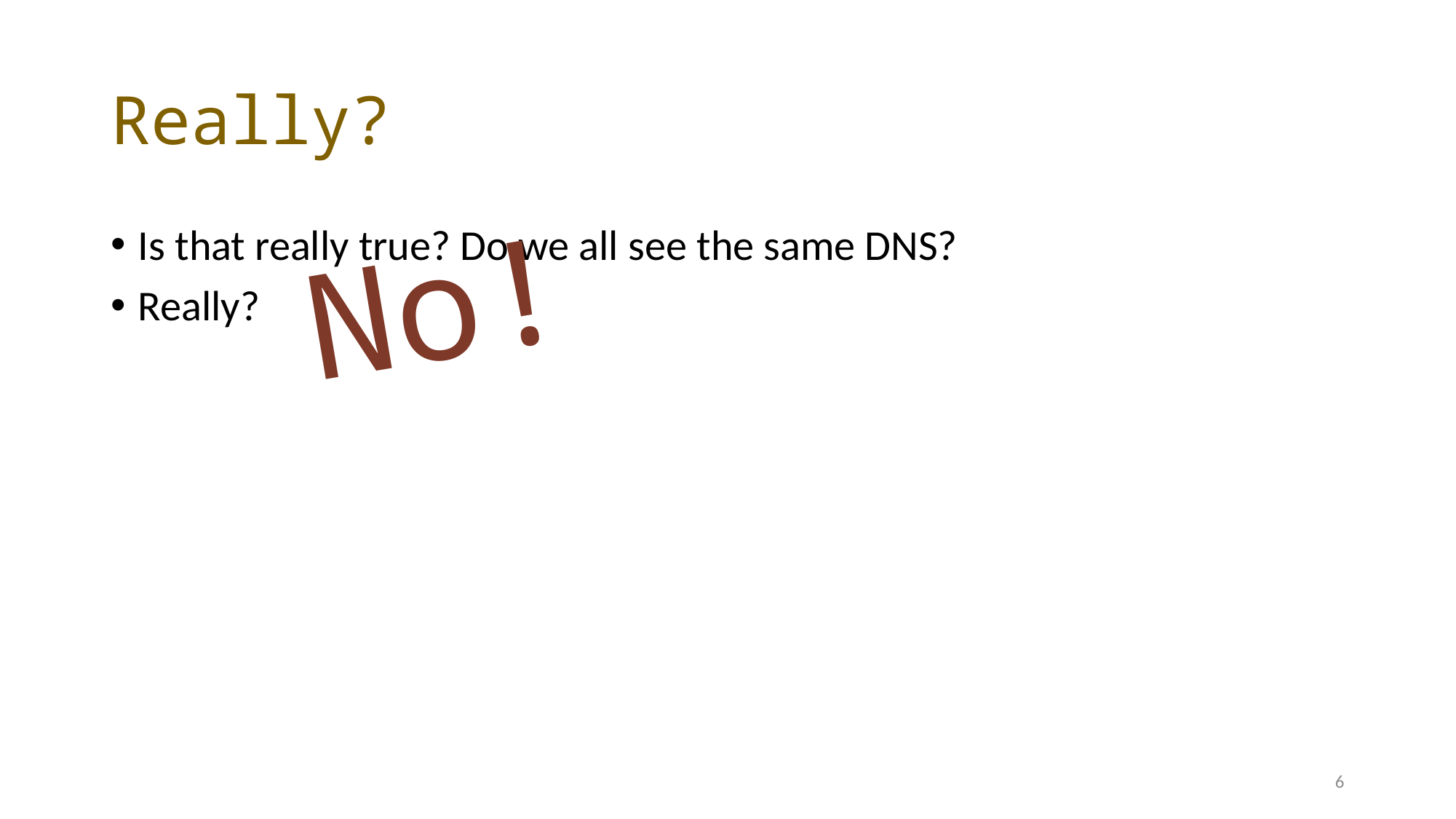

# Really?
No!
Is that really true? Do we all see the same DNS?
Really?
6